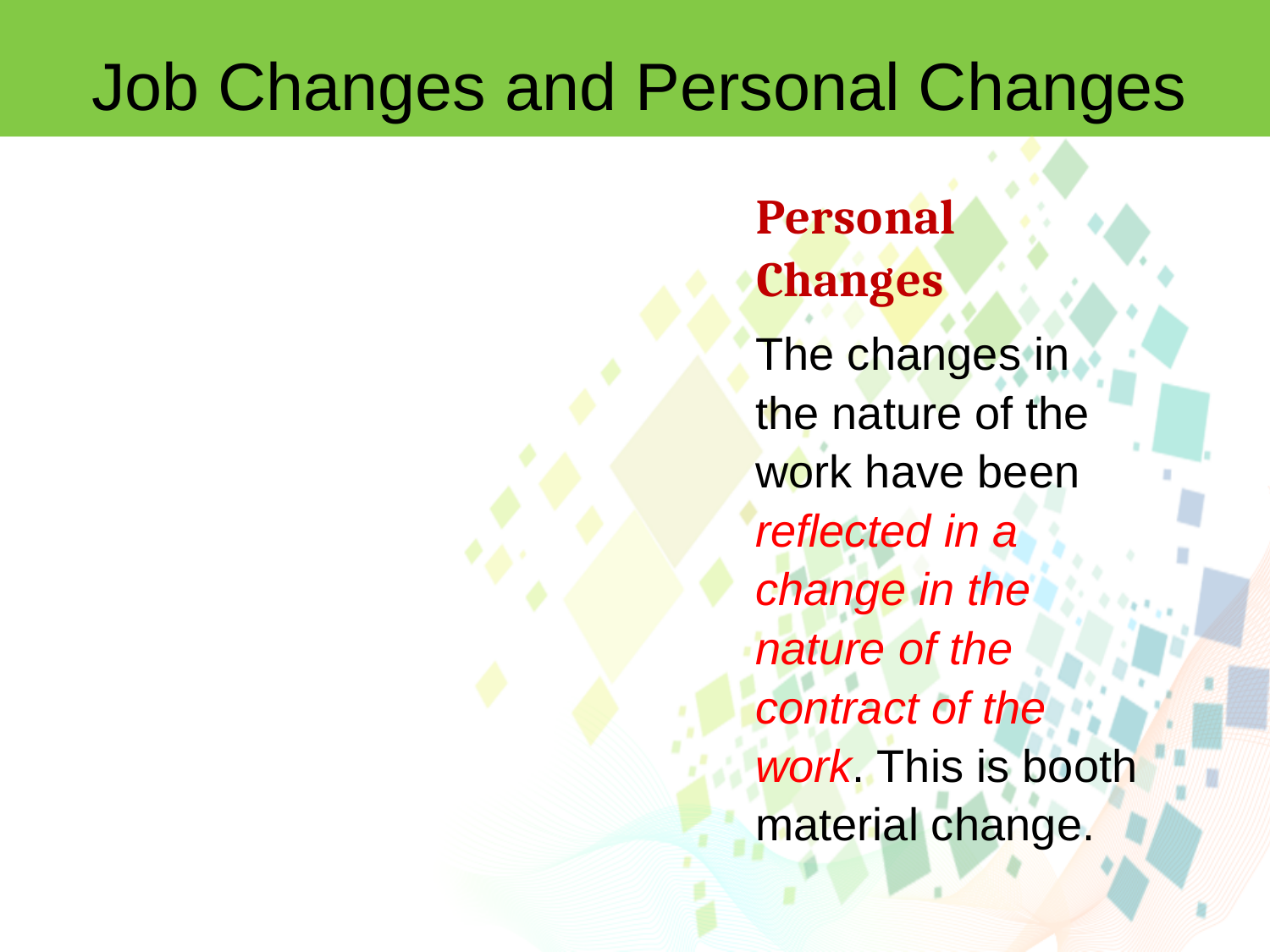

Job Changes and Personal Changes
Personal Changes
The changes in the nature of the work have been reflected in a change in the nature of the contract of the work. This is booth material change.